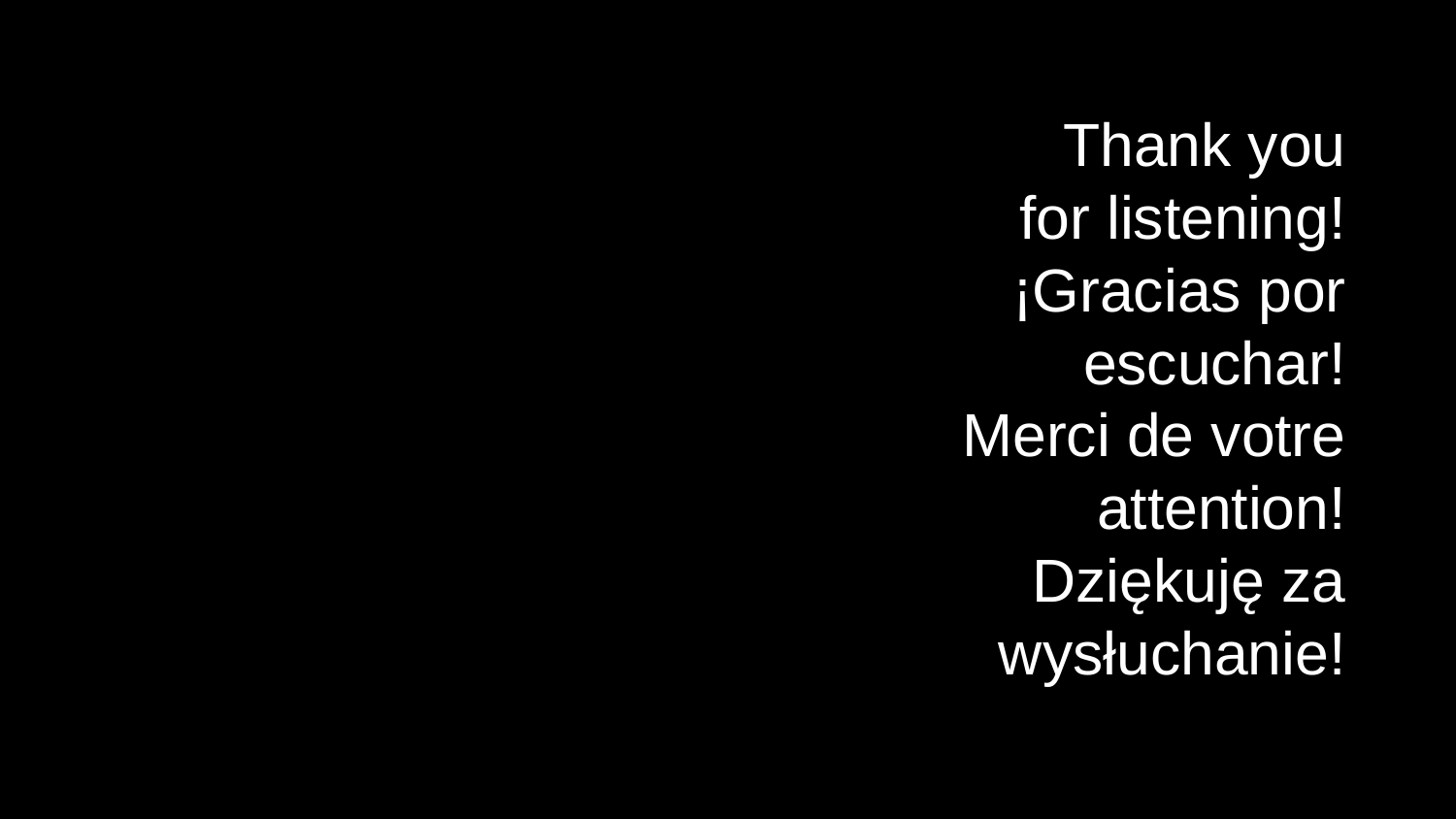

🎉
Thank you
for listening!
¡Gracias por escuchar!
Merci de votre attention!
Dziękuję za wysłuchanie!